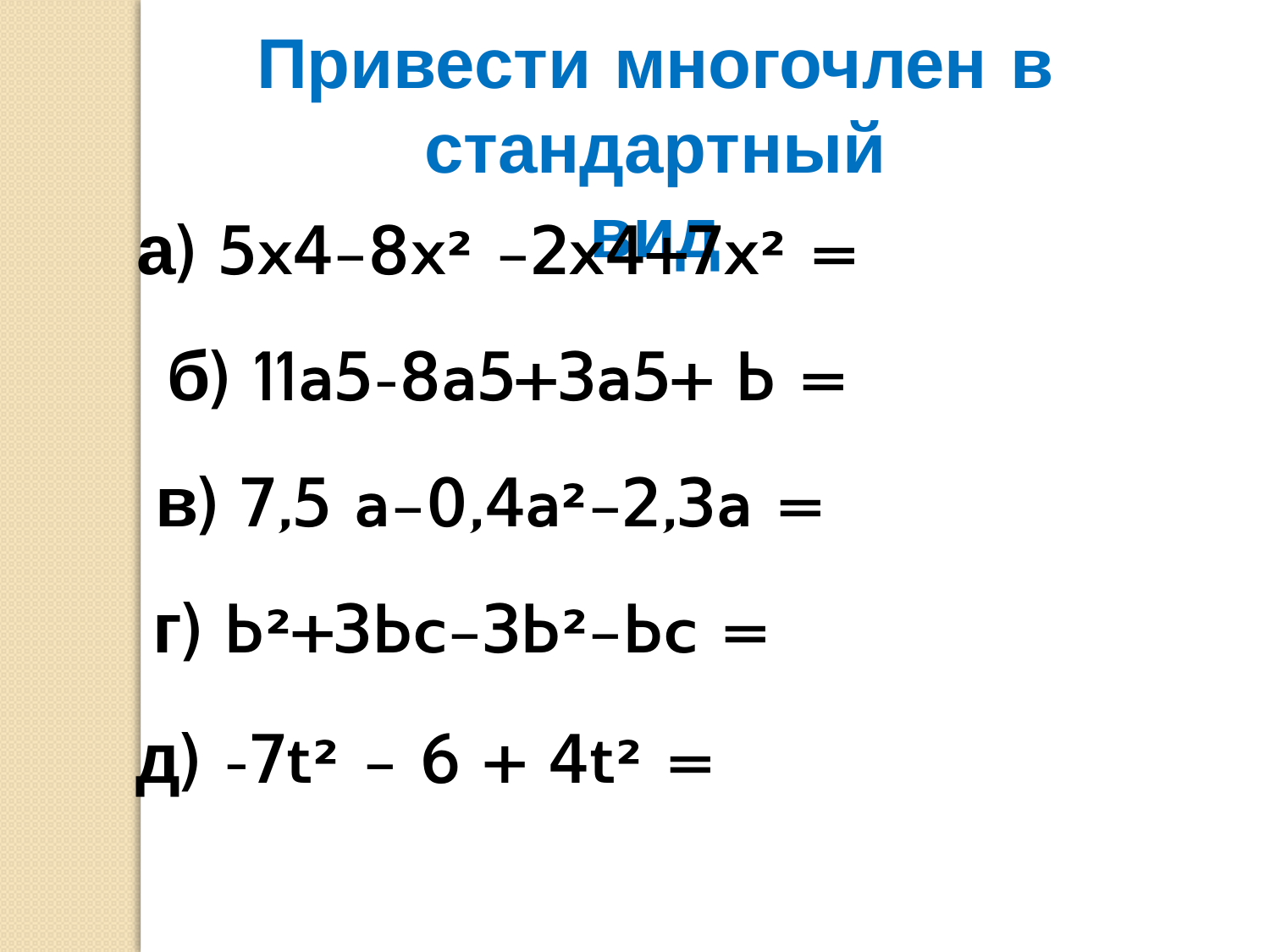

Привести многочлен в стандартный
вид

а) 5x4–8x² –2x4+7x² =
б) 11a5-8a5+3a5+ b =
в) 7,5 a–0,4a²–2,3a =
г) b²+3bc–3b²–bc =
д) -7t² – 6 + 4t² =